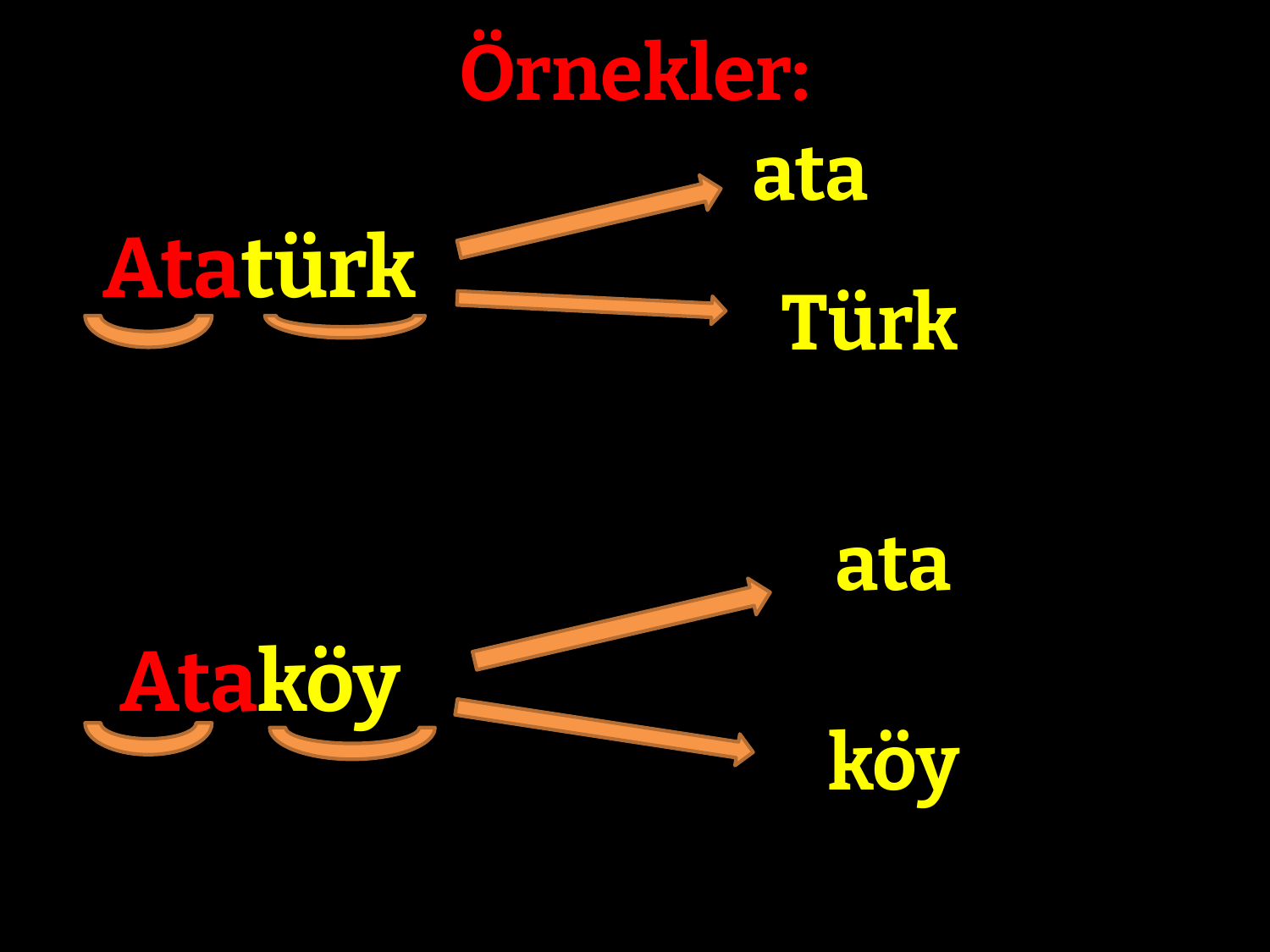

Örnekler:

ata

Atatürk
Türk

#

ata

Ataköy

köy